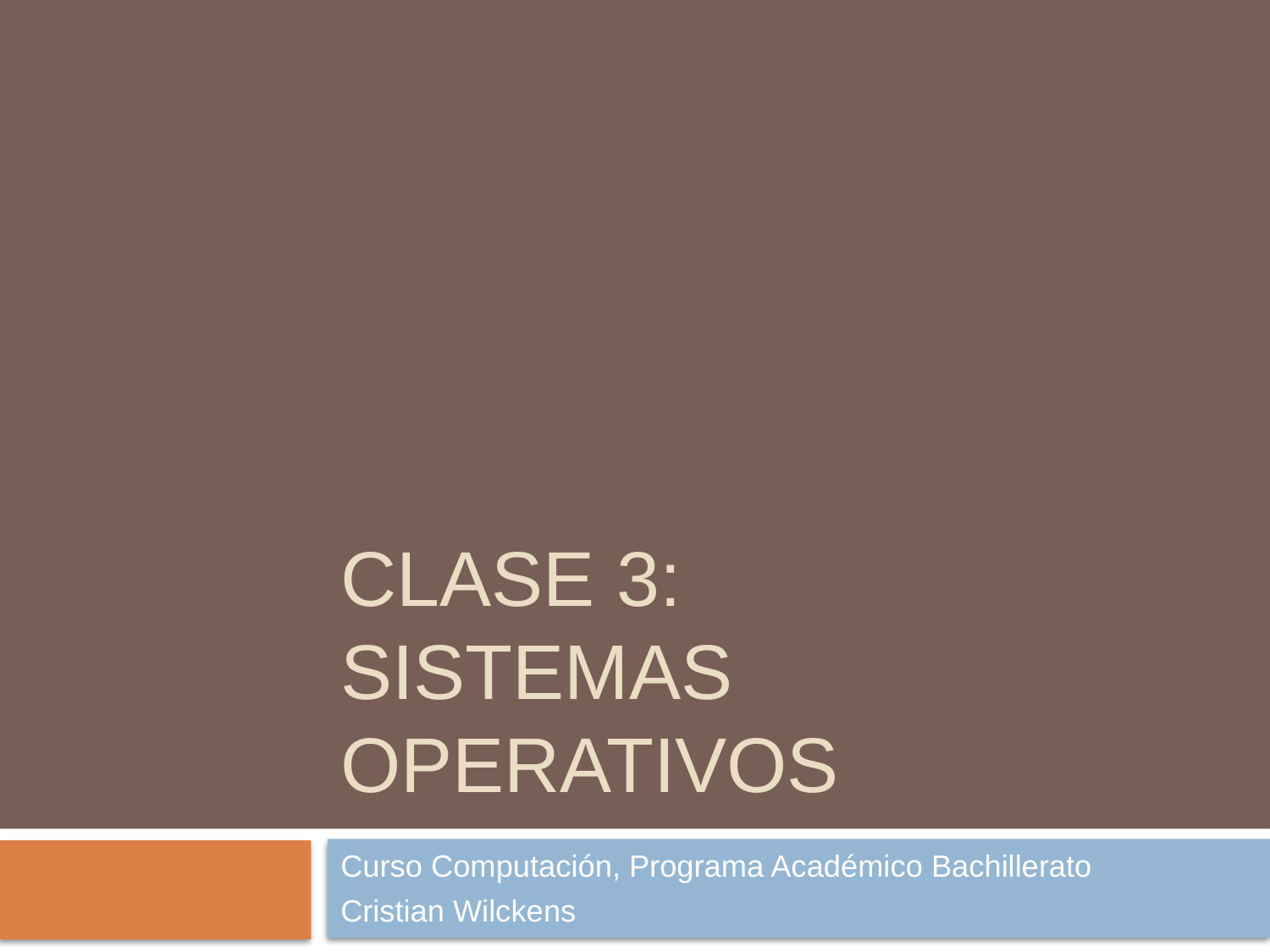

# Clase 3: Sistemas Operativos
Curso Computación, Programa Académico Bachillerato
Cristian Wilckens